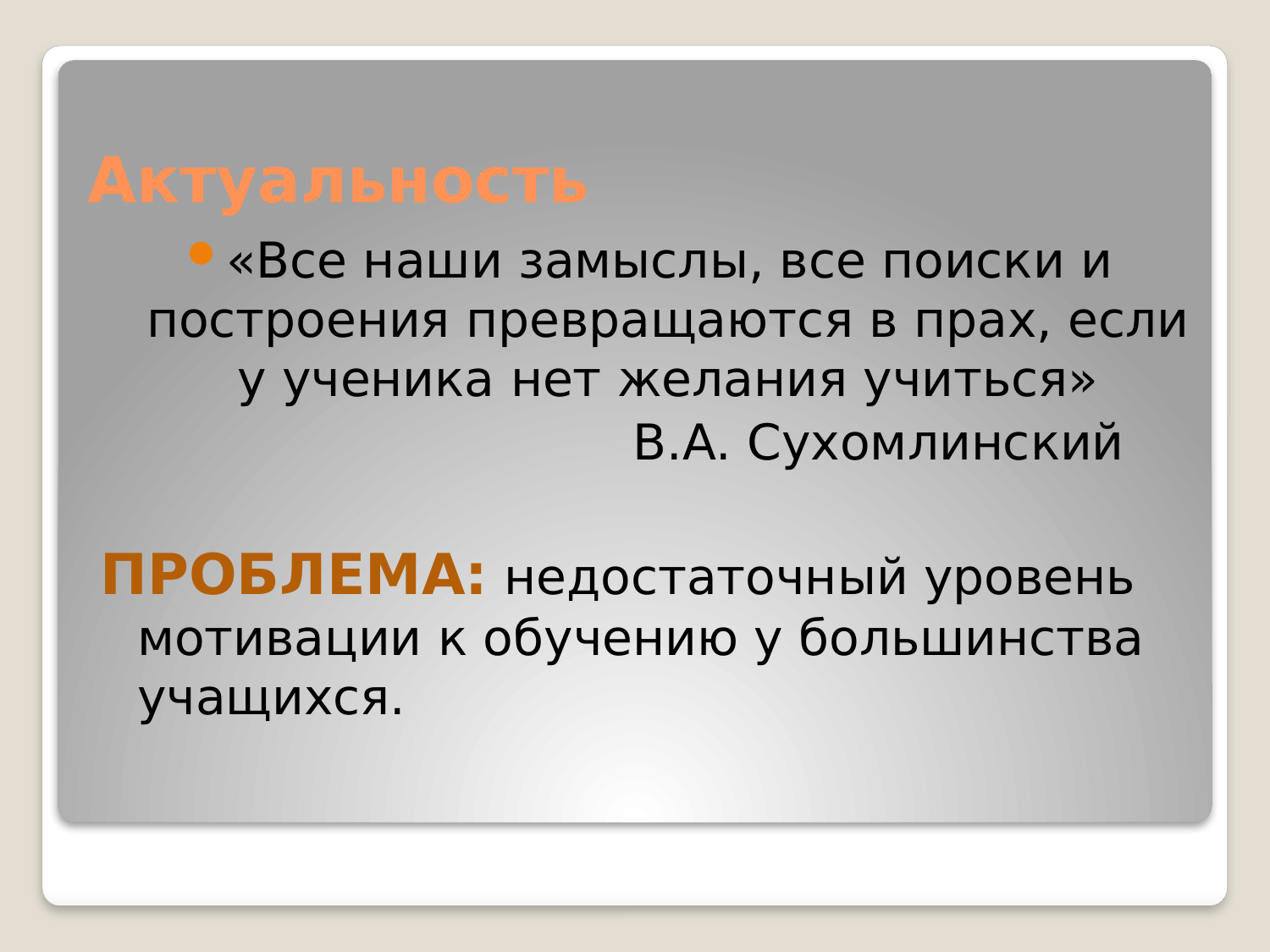

# Актуальность
«Все наши замыслы, все поиски и построения превращаются в прах, если у ученика нет желания учиться»
                                  В.А. Сухомлинский

ПРОБЛЕМА: недостаточный уровень мотивации к обучению у большинства учащихся.